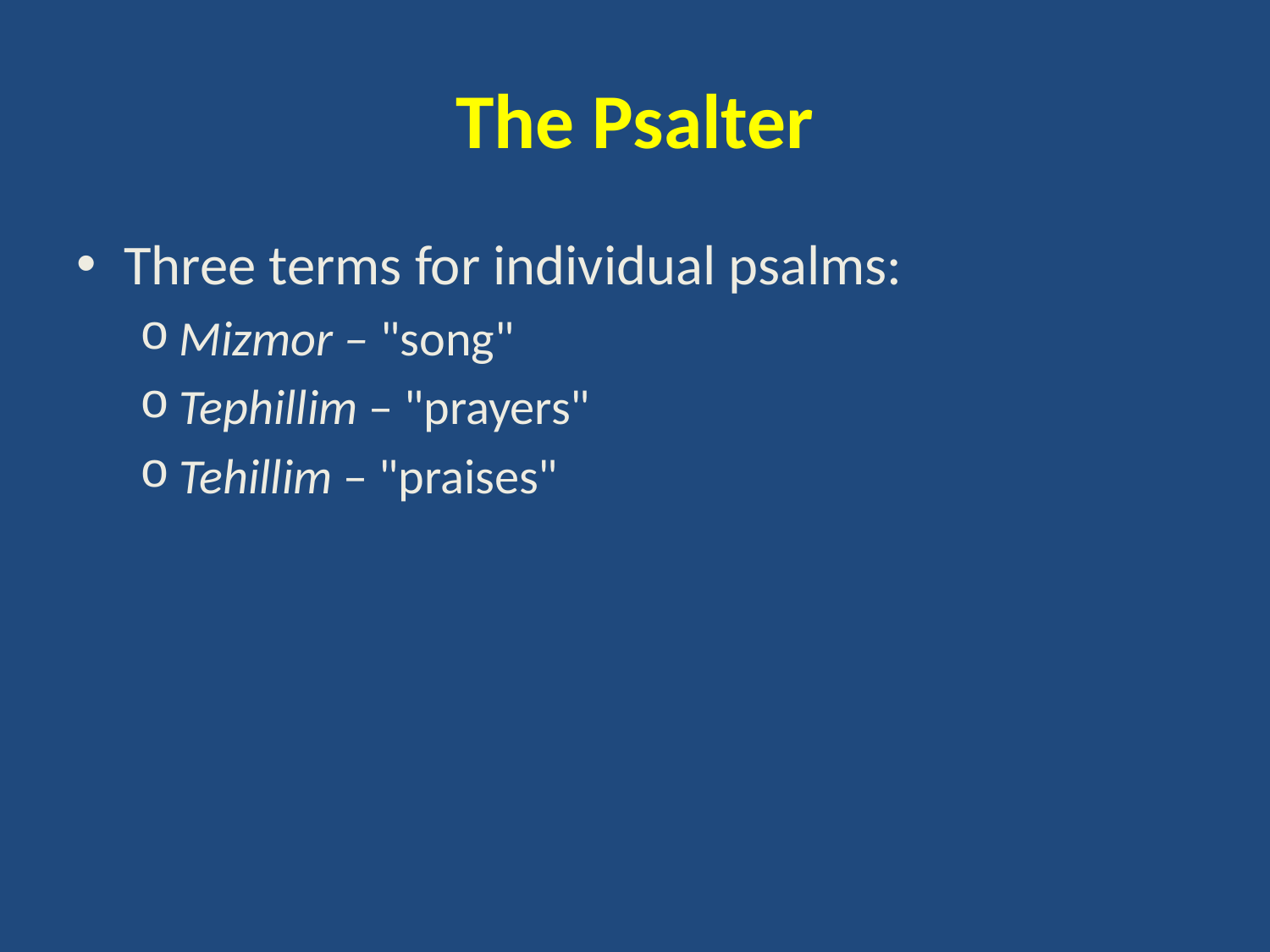

# The Psalter
Three terms for individual psalms:
Mizmor – "song"
Tephillim – "prayers"
Tehillim – "praises"